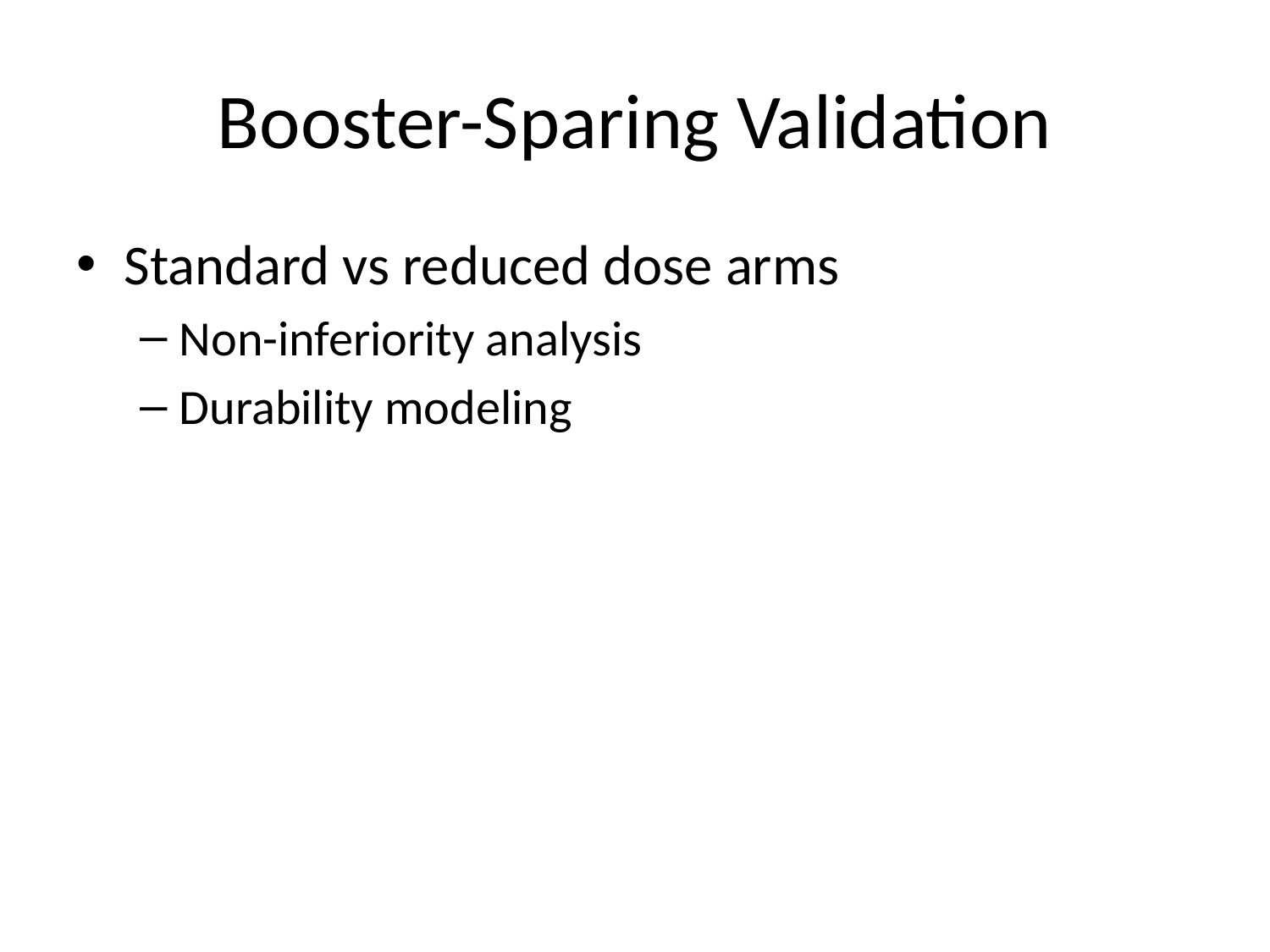

# Booster-Sparing Validation
Standard vs reduced dose arms
Non-inferiority analysis
Durability modeling